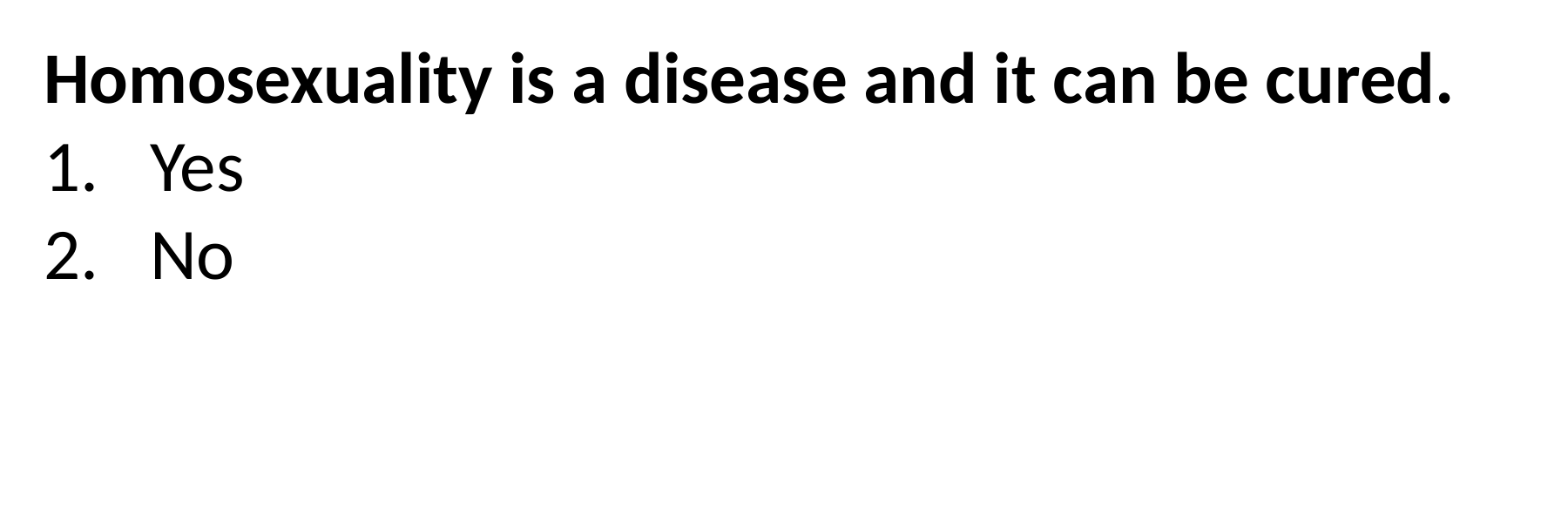

Homosexuality is a disease and it can be cured.
Yes
No